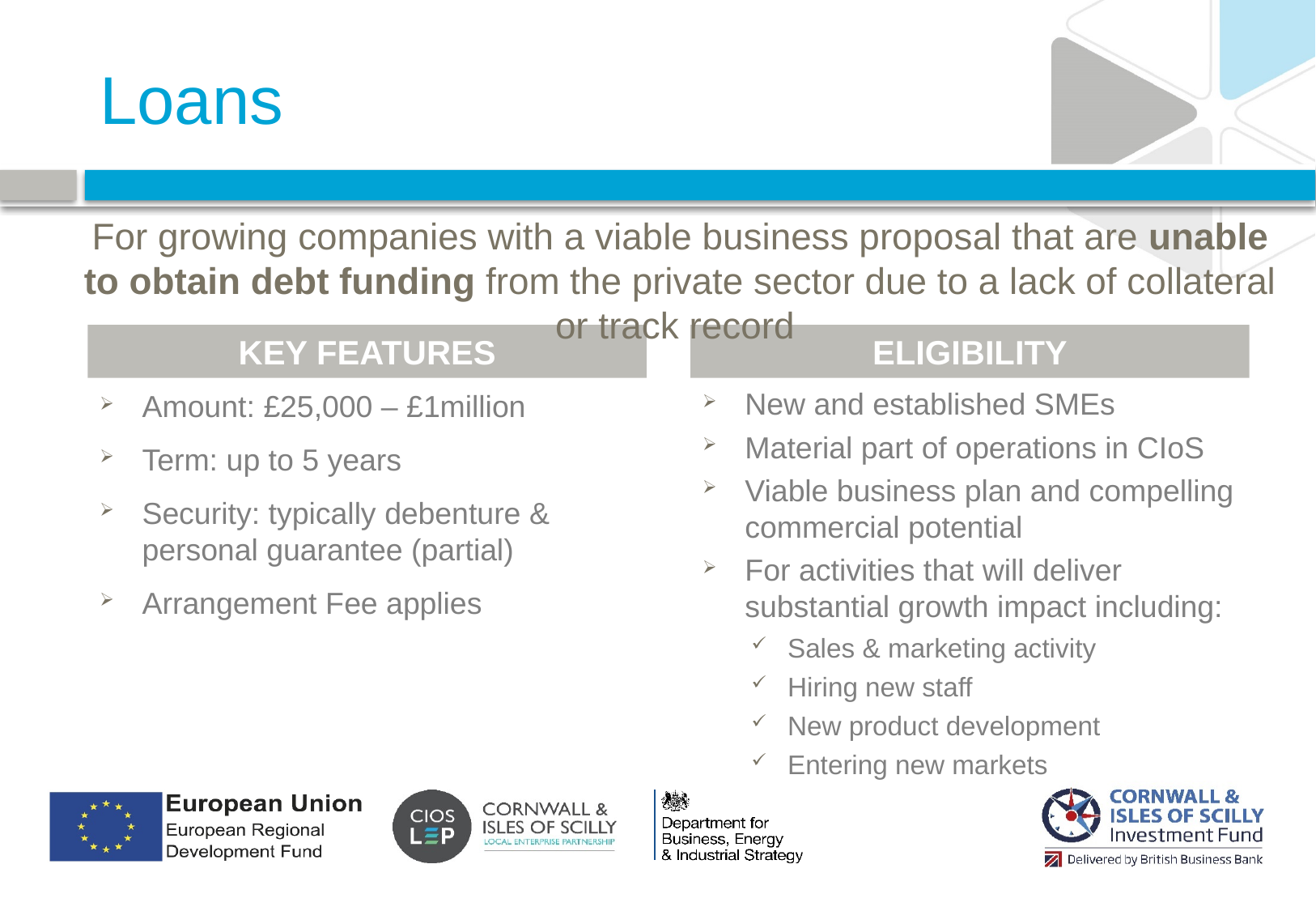

# Loans
For growing companies with a viable business proposal that are unable to obtain debt funding from the private sector due to a lack of collateral or track record
KEY FEATURES
ELIGIBILITY
New and established SMEs
Material part of operations in CIoS
Viable business plan and compelling commercial potential
For activities that will deliver substantial growth impact including:
Sales & marketing activity
Hiring new staff
New product development
Entering new markets

Amount: £25,000 – £1million
Term: up to 5 years
Security: typically debenture &
personal guarantee (partial)
Arrangement Fee applies